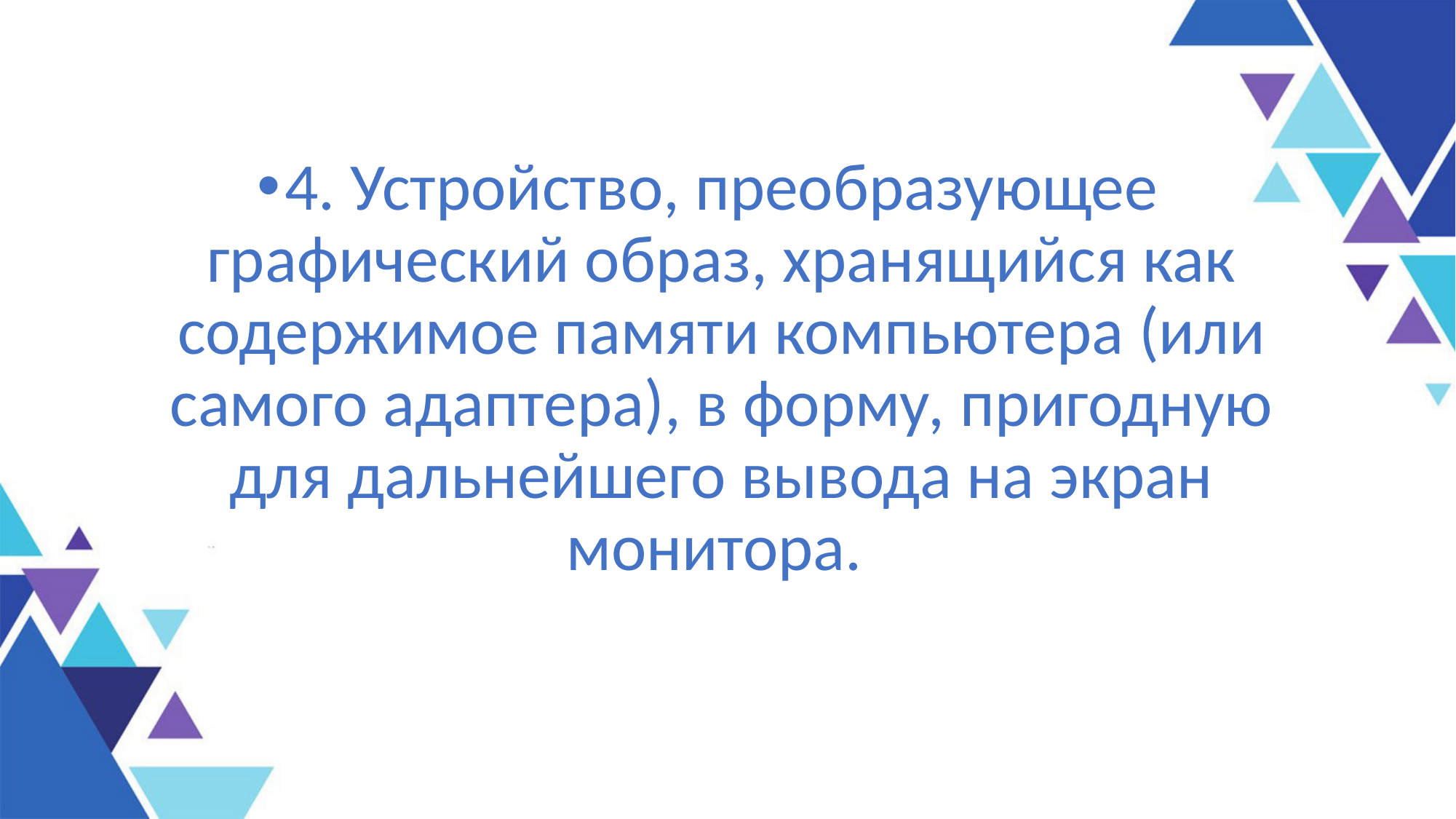

4. Устройство, преобразующее графический образ, хранящийся как содержимое памяти компьютера (или самого адаптера), в форму, пригодную для дальнейшего вывода на экран монитора.